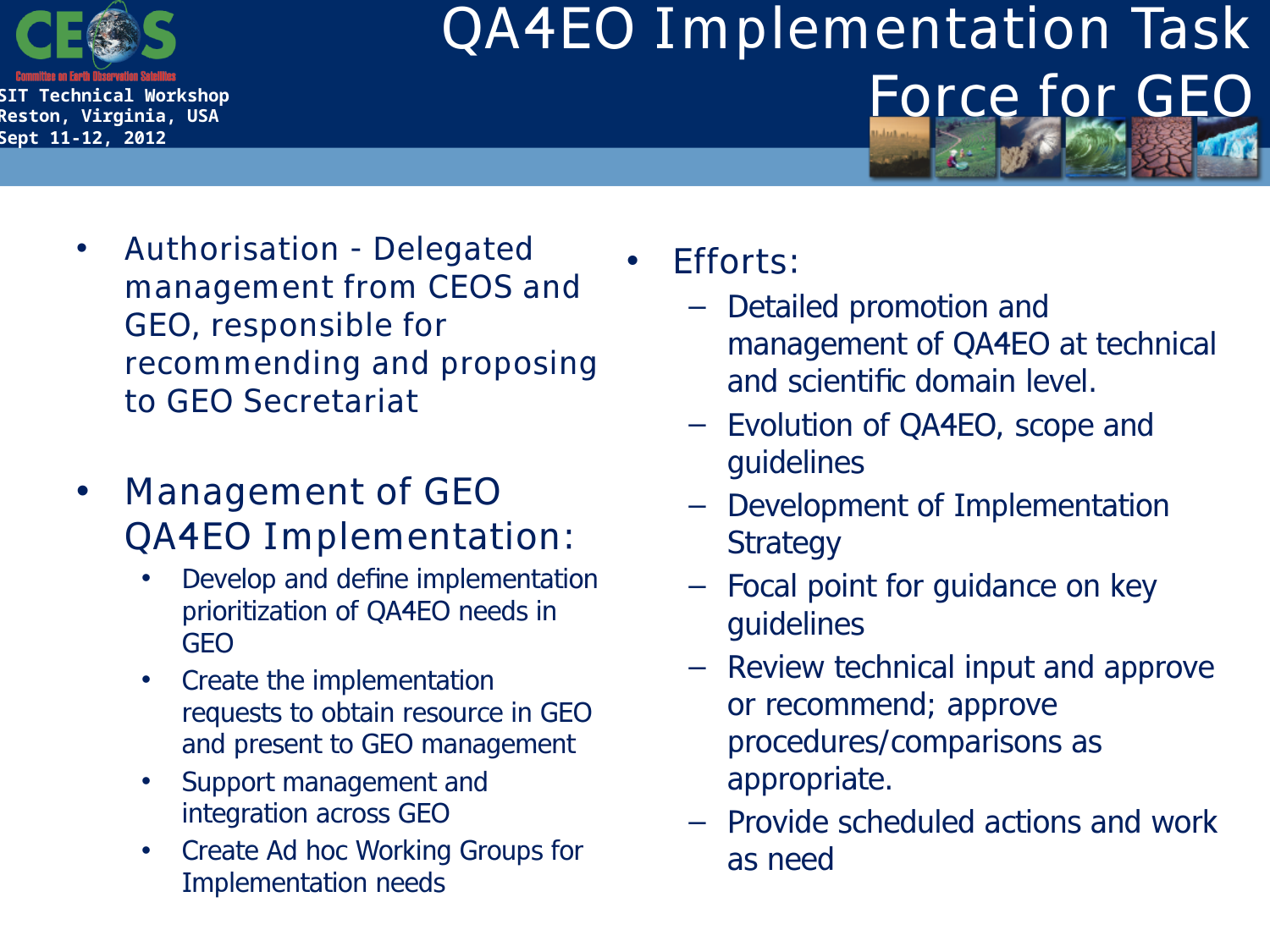

# QA4EO Implementation Task Force for GEO
Authorisation - Delegated management from CEOS and GEO, responsible for recommending and proposing to GEO Secretariat

Management of GEO QA4EO Implementation:
Develop and define implementation prioritization of QA4EO needs in GEO
Create the implementation requests to obtain resource in GEO and present to GEO management
Support management and integration across GEO
Create Ad hoc Working Groups for Implementation needs

Efforts:
Detailed promotion and management of QA4EO at technical and scientific domain level.
Evolution of QA4EO, scope and guidelines
Development of Implementation Strategy
Focal point for guidance on key guidelines
Review technical input and approve or recommend; approve procedures/comparisons as appropriate.
Provide scheduled actions and work as need